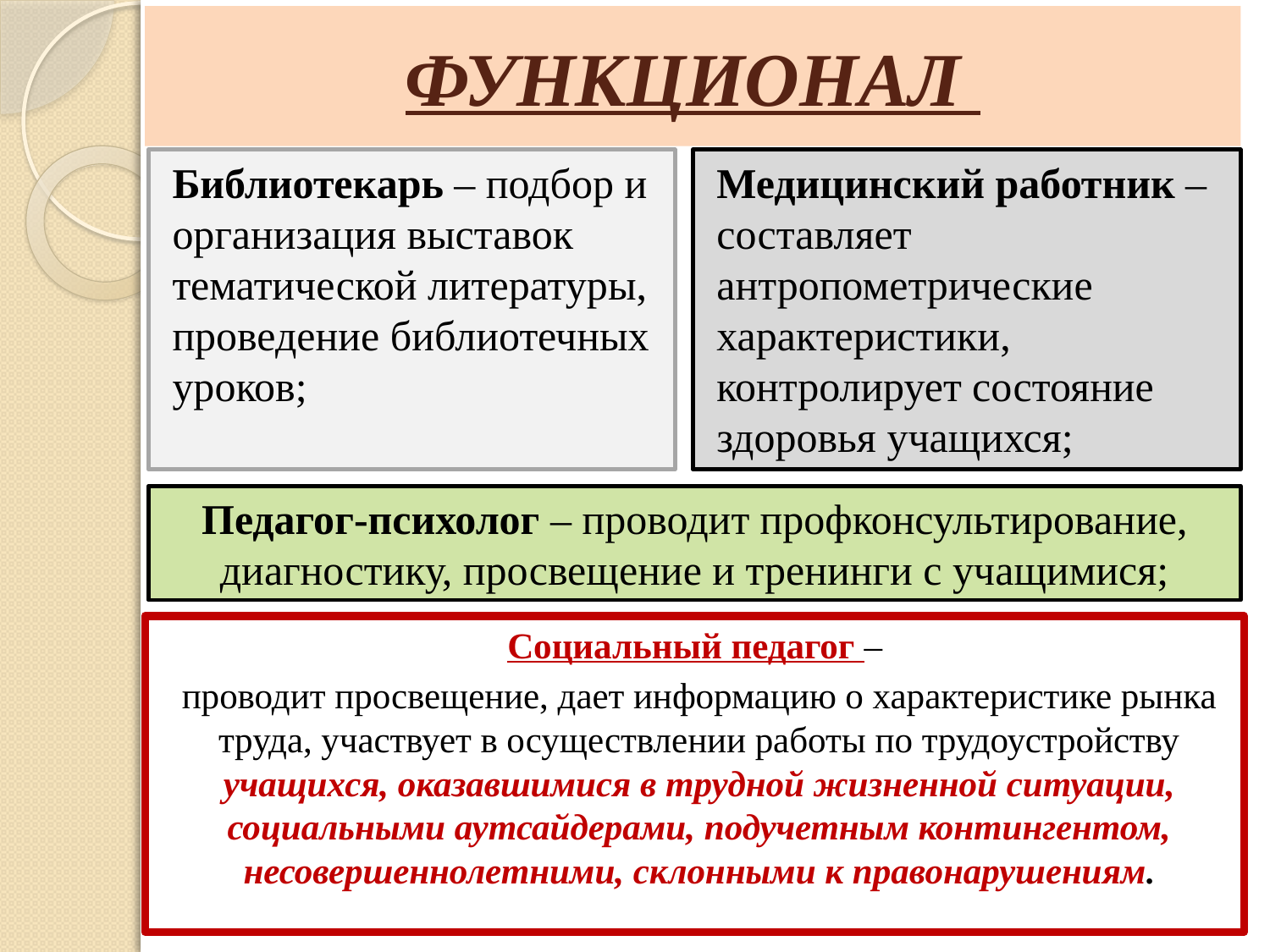

ФУНКЦИОНАЛ
Библиотекарь – подбор и организация выставок тематической литературы, проведение библиотечных уроков;
Медицинский работник – составляет антропометрические характеристики, контролирует состояние здоровья учащихся;
Педагог-психолог – проводит профконсультирование, диагностику, просвещение и тренинги с учащимися;
Социальный педагог –
проводит просвещение, дает информацию о характеристике рынка труда, участвует в осуществлении работы по трудоустройству учащихся, оказавшимися в трудной жизненной ситуации, социальными аутсайдерами, подучетным контингентом, несовершеннолетними, склонными к правонарушениям.